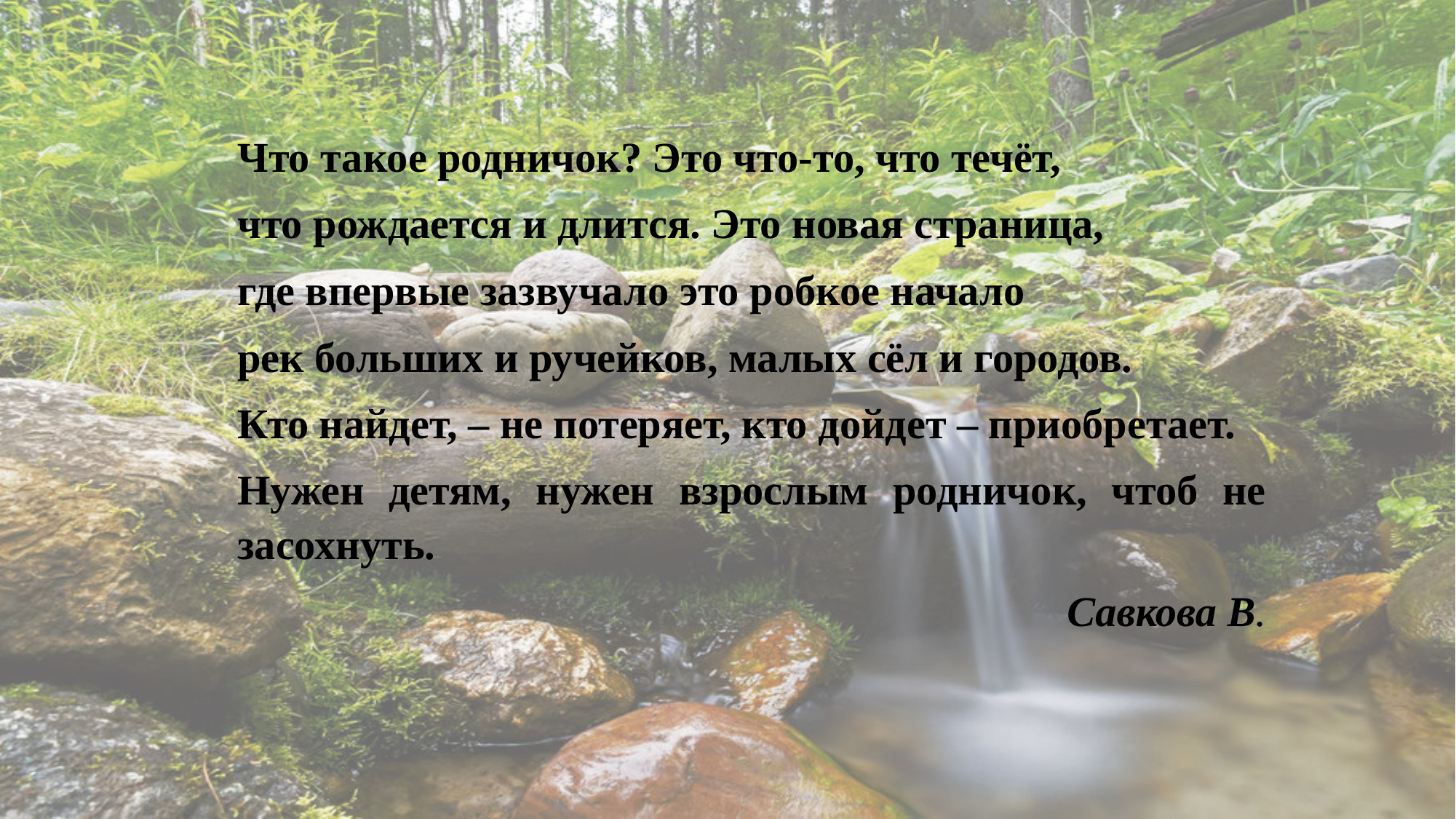

Что такое родничок? Это что-то, что течёт,
что рождается и длится. Это новая страница,
где впервые зазвучало это робкое начало
рек больших и ручейков, малых сёл и городов.
Кто найдет, – не потеряет, кто дойдет – приобретает.
Нужен детям, нужен взрослым родничок, чтоб не засохнуть.
Савкова В.